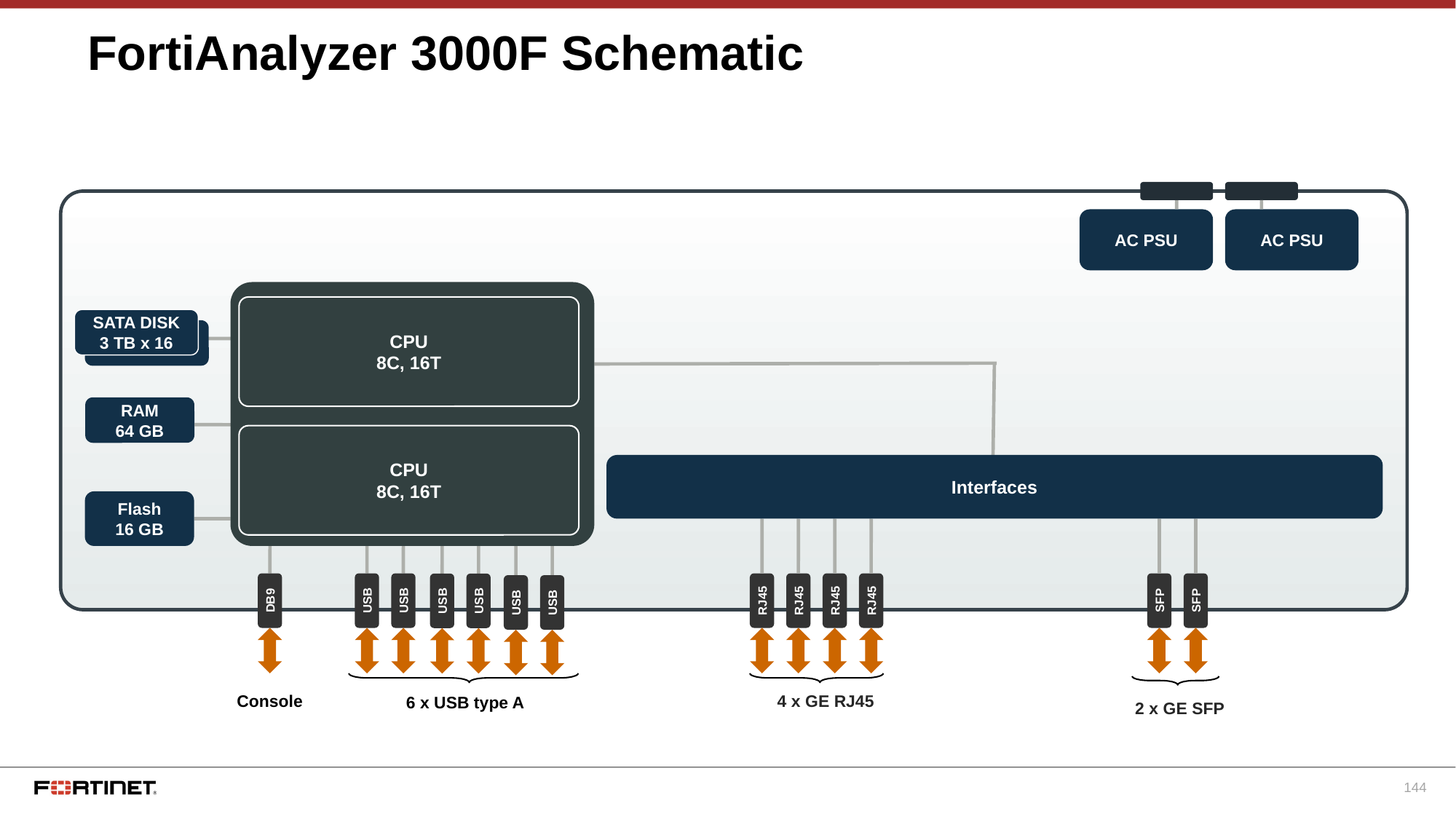

# FortiAnalyzer 3000F Schematic

AC PSU
AC PSU

CPU
8C, 16T
SATA DISK
3 TB x 16

RAM
64 GB

CPU
8C, 16T
Interfaces
Flash
16 GB
Intel Core i7

DB9
USB
USB
RJ45
RJ45
RJ45
RJ45
SFP
SFP
USB
USB
USB
USB

Console
 4 x GE RJ45
6 x USB type A
 2 x GE SFP